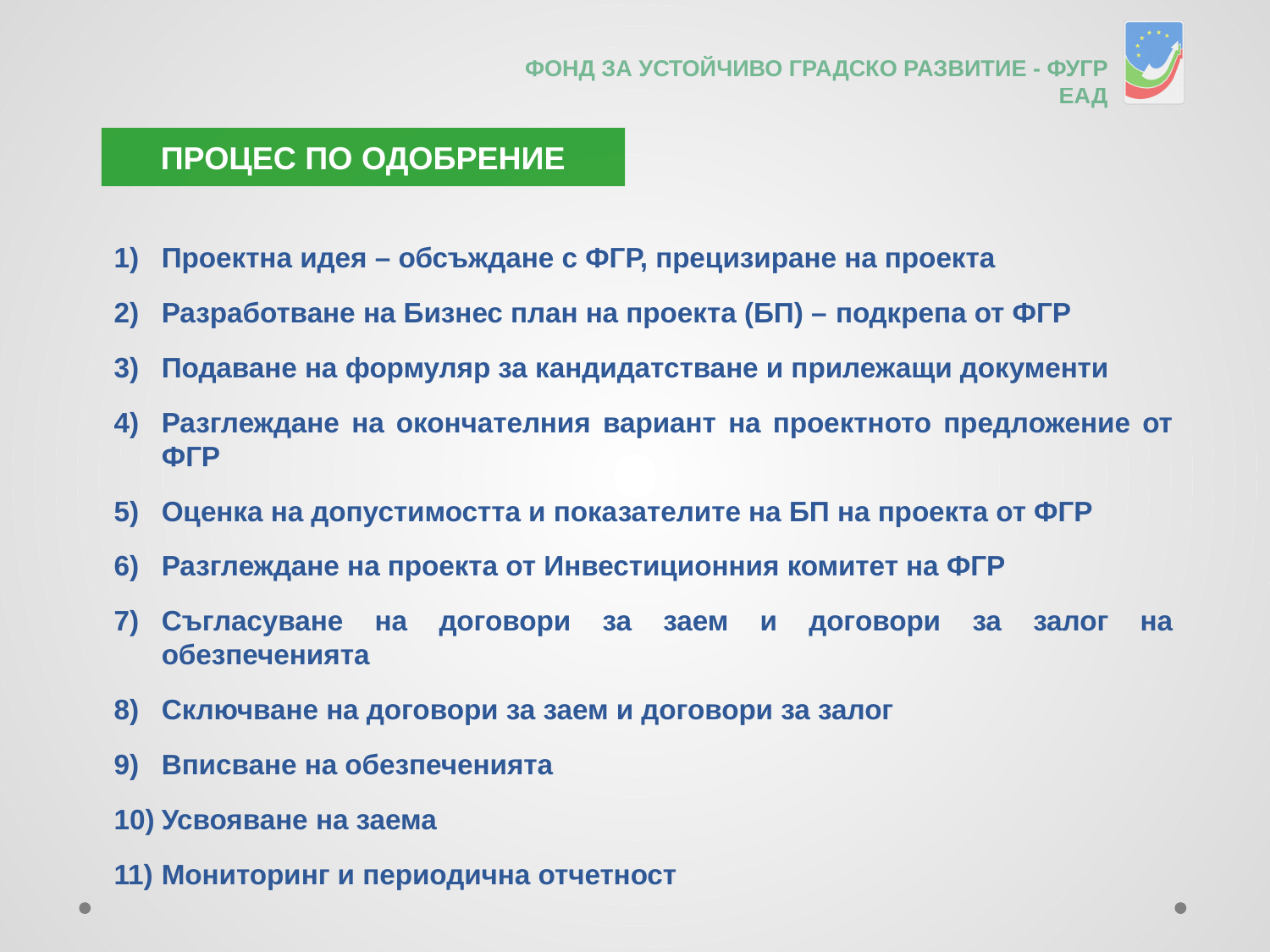

ФОНД ЗА УСТОЙЧИВО ГРАДСКО РАЗВИТИЕ - ФУГР ЕАД
ПРОЦЕС ПО ОДОБРЕНИЕ
Проектна идея – обсъждане с ФГР, прецизиране на проекта

Разработване на Бизнес план на проекта (БП) – подкрепа от ФГР

Подаване на формуляр за кандидатстване и прилежащи документи

Разглеждане на окончателния вариант на проектното предложение от ФГР

Оценка на допустимостта и показателите на БП на проекта от ФГР

Разглеждане на проекта от Инвестиционния комитет на ФГР

Съгласуване на договори за заем и договори за залог на обезпеченията

Сключване на договори за заем и договори за залог

Вписване на обезпеченията

Усвояване на заема

Мониторинг и периодична отчетност